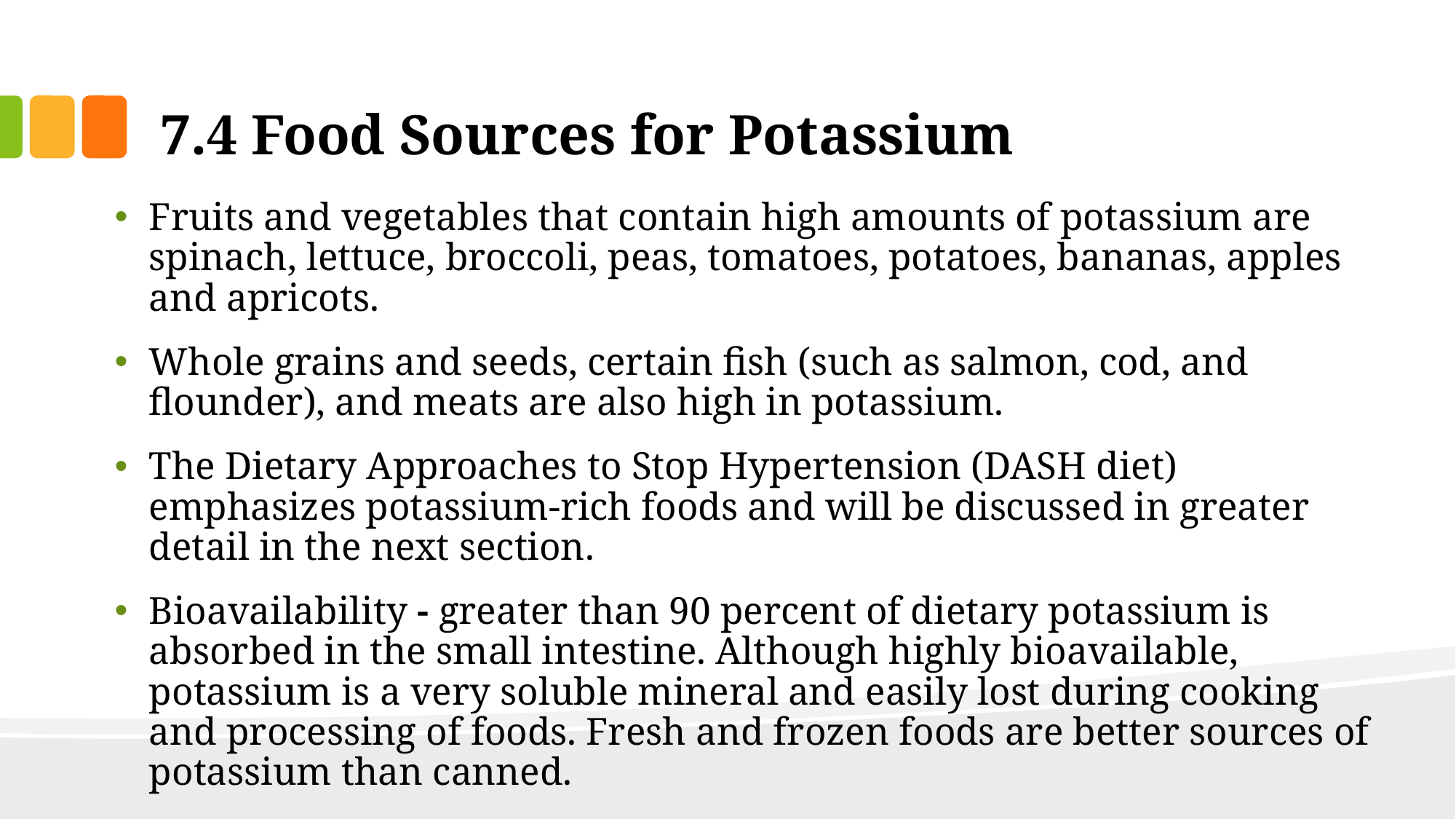

# 7.4 Food Sources for Potassium
Fruits and vegetables that contain high amounts of potassium are spinach, lettuce, broccoli, peas, tomatoes, potatoes, bananas, apples and apricots.
Whole grains and seeds, certain fish (such as salmon, cod, and flounder), and meats are also high in potassium.
The Dietary Approaches to Stop Hypertension (DASH diet) emphasizes potassium-rich foods and will be discussed in greater detail in the next section.
Bioavailability - greater than 90 percent of dietary potassium is absorbed in the small intestine. Although highly bioavailable, potassium is a very soluble mineral and easily lost during cooking and processing of foods. Fresh and frozen foods are better sources of potassium than canned.